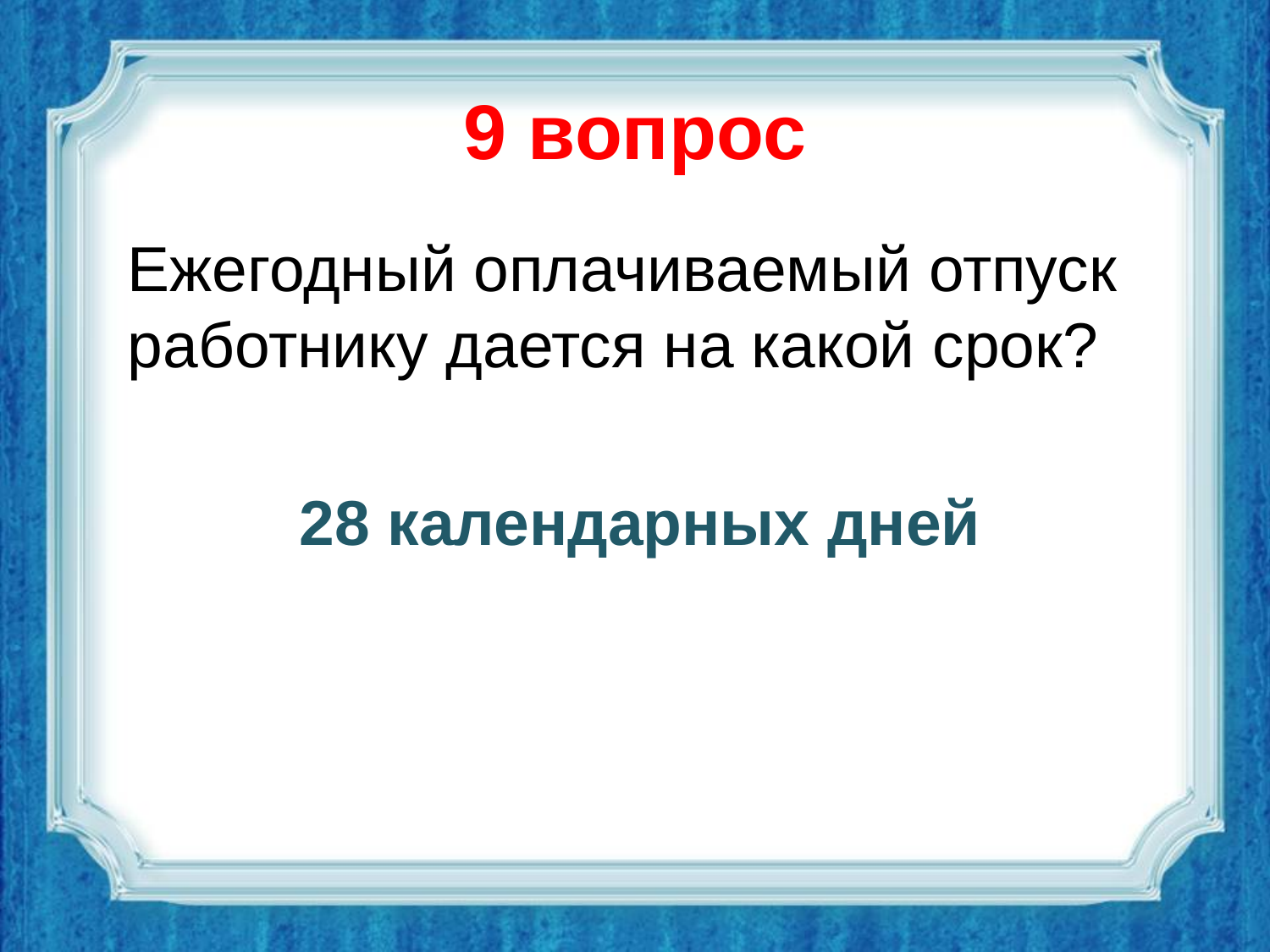

# 9 вопрос
Ежегодный оплачиваемый отпуск работнику дается на какой срок?

28 календарных дней